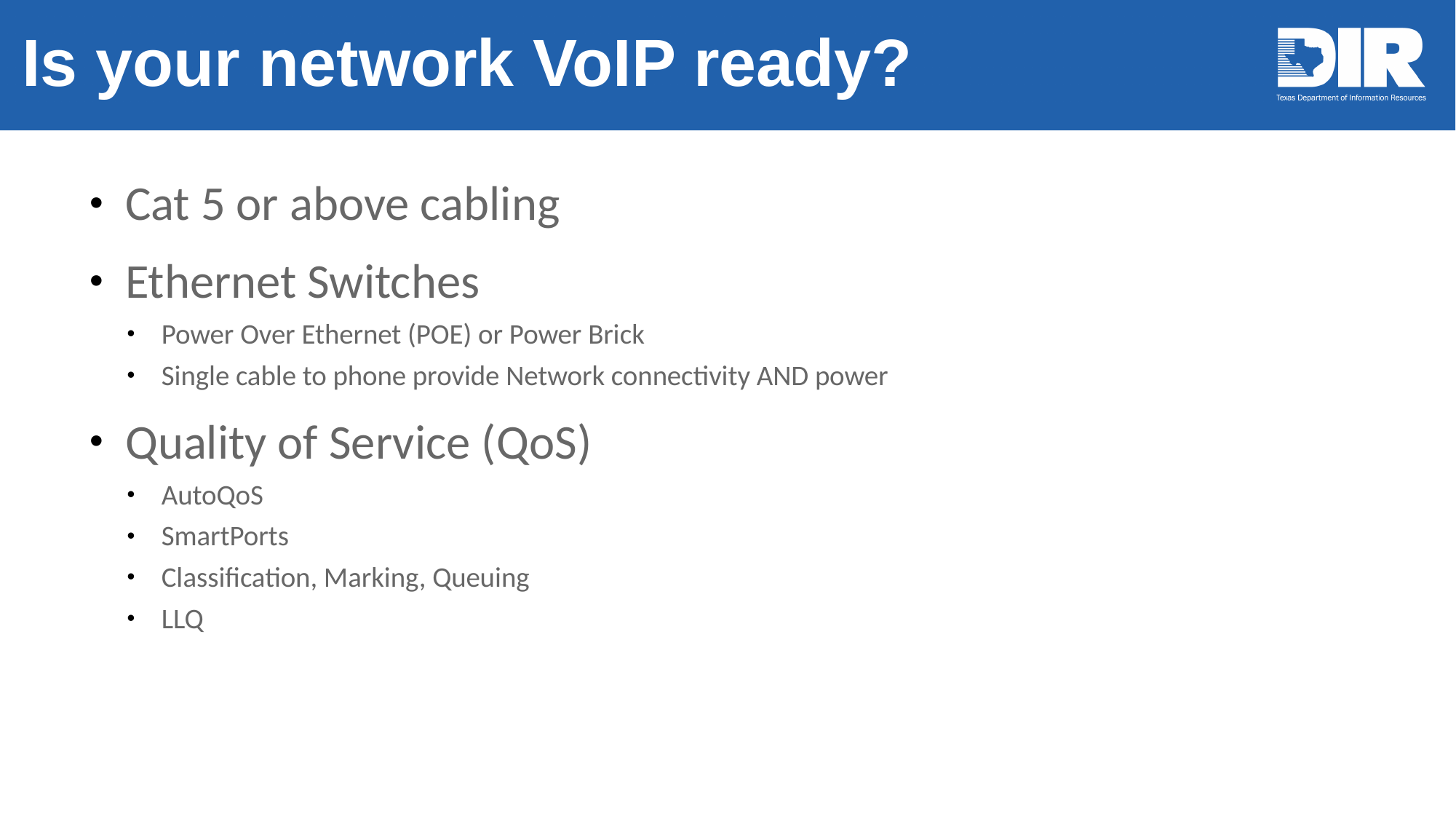

# Is your network VoIP ready?
Cat 5 or above cabling
Ethernet Switches
Power Over Ethernet (POE) or Power Brick
Single cable to phone provide Network connectivity AND power
Quality of Service (QoS)
AutoQoS
SmartPorts
Classification, Marking, Queuing
LLQ